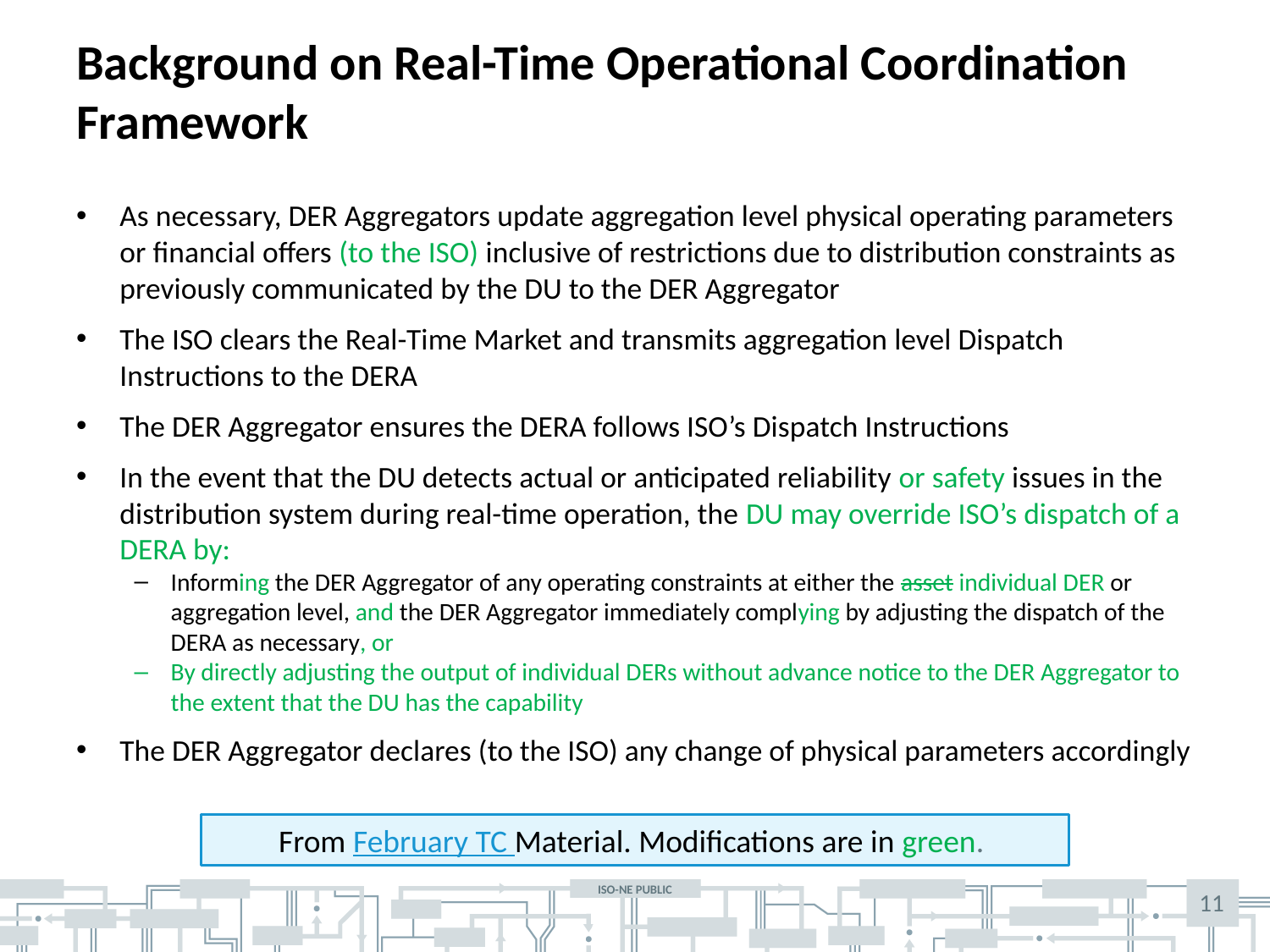

# Background on Real-Time Operational Coordination Framework
As necessary, DER Aggregators update aggregation level physical operating parameters or financial offers (to the ISO) inclusive of restrictions due to distribution constraints as previously communicated by the DU to the DER Aggregator
The ISO clears the Real-Time Market and transmits aggregation level Dispatch Instructions to the DERA
The DER Aggregator ensures the DERA follows ISO’s Dispatch Instructions
In the event that the DU detects actual or anticipated reliability or safety issues in the distribution system during real-time operation, the DU may override ISO’s dispatch of a DERA by:
Informing the DER Aggregator of any operating constraints at either the asset individual DER or aggregation level, and the DER Aggregator immediately complying by adjusting the dispatch of the DERA as necessary, or
By directly adjusting the output of individual DERs without advance notice to the DER Aggregator to the extent that the DU has the capability
The DER Aggregator declares (to the ISO) any change of physical parameters accordingly
From February TC Material. Modifications are in green.
11